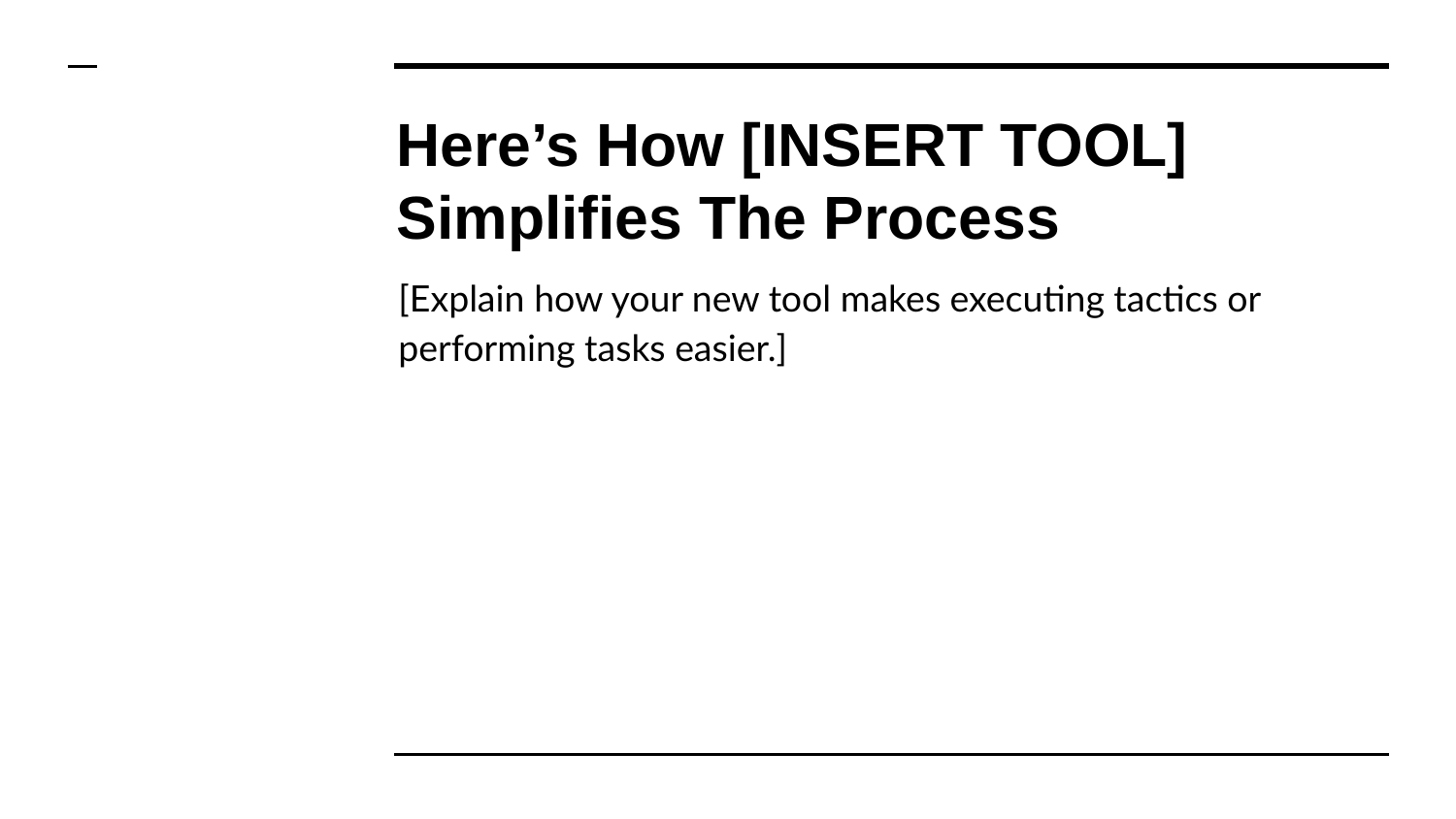

# Here’s How [INSERT TOOL] Simplifies The Process
[Explain how your new tool makes executing tactics or performing tasks easier.]